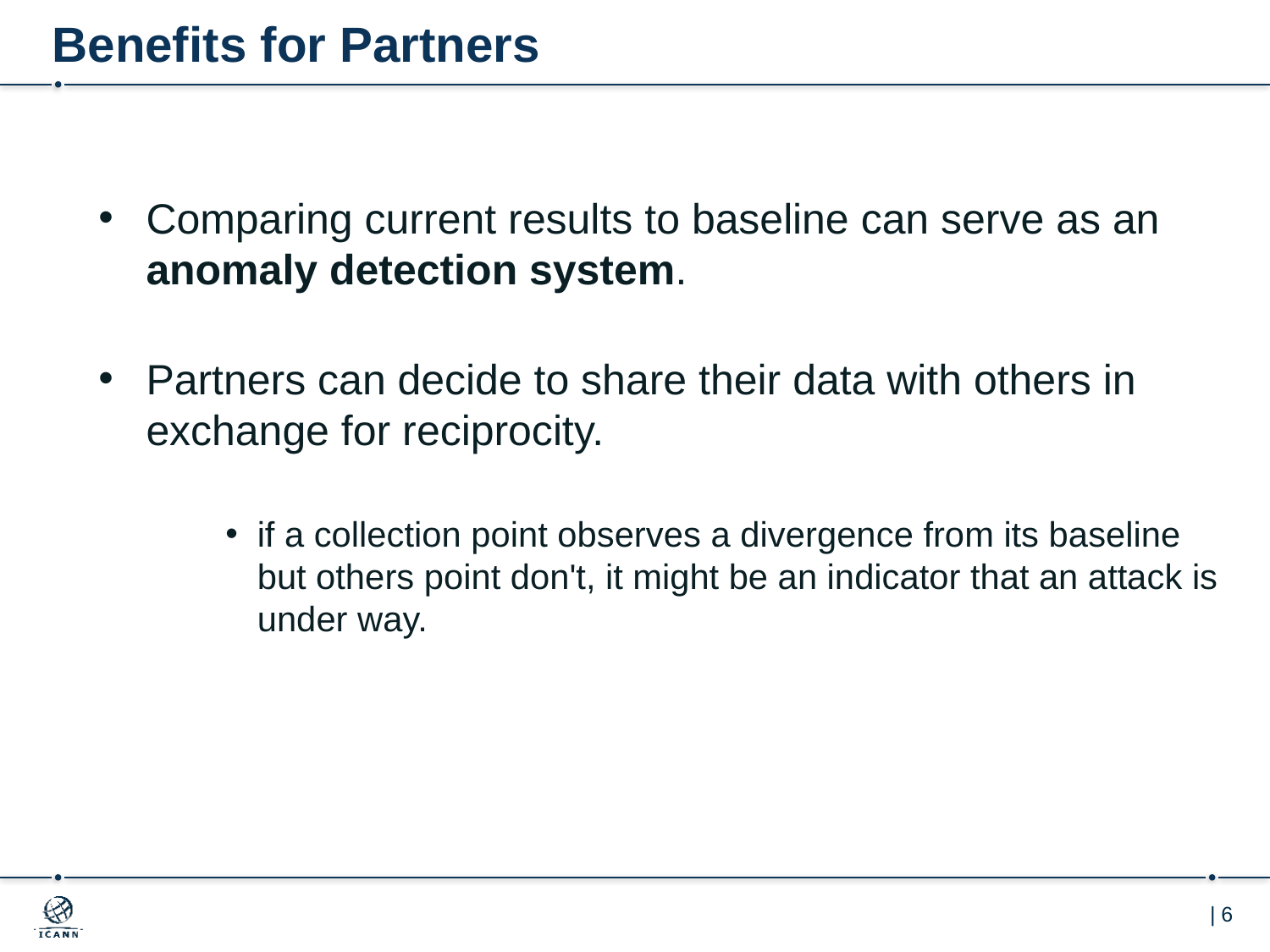

# Benefits for Partners
Comparing current results to baseline can serve as an anomaly detection system.
Partners can decide to share their data with others in exchange for reciprocity.
if a collection point observes a divergence from its baseline but others point don't, it might be an indicator that an attack is under way.